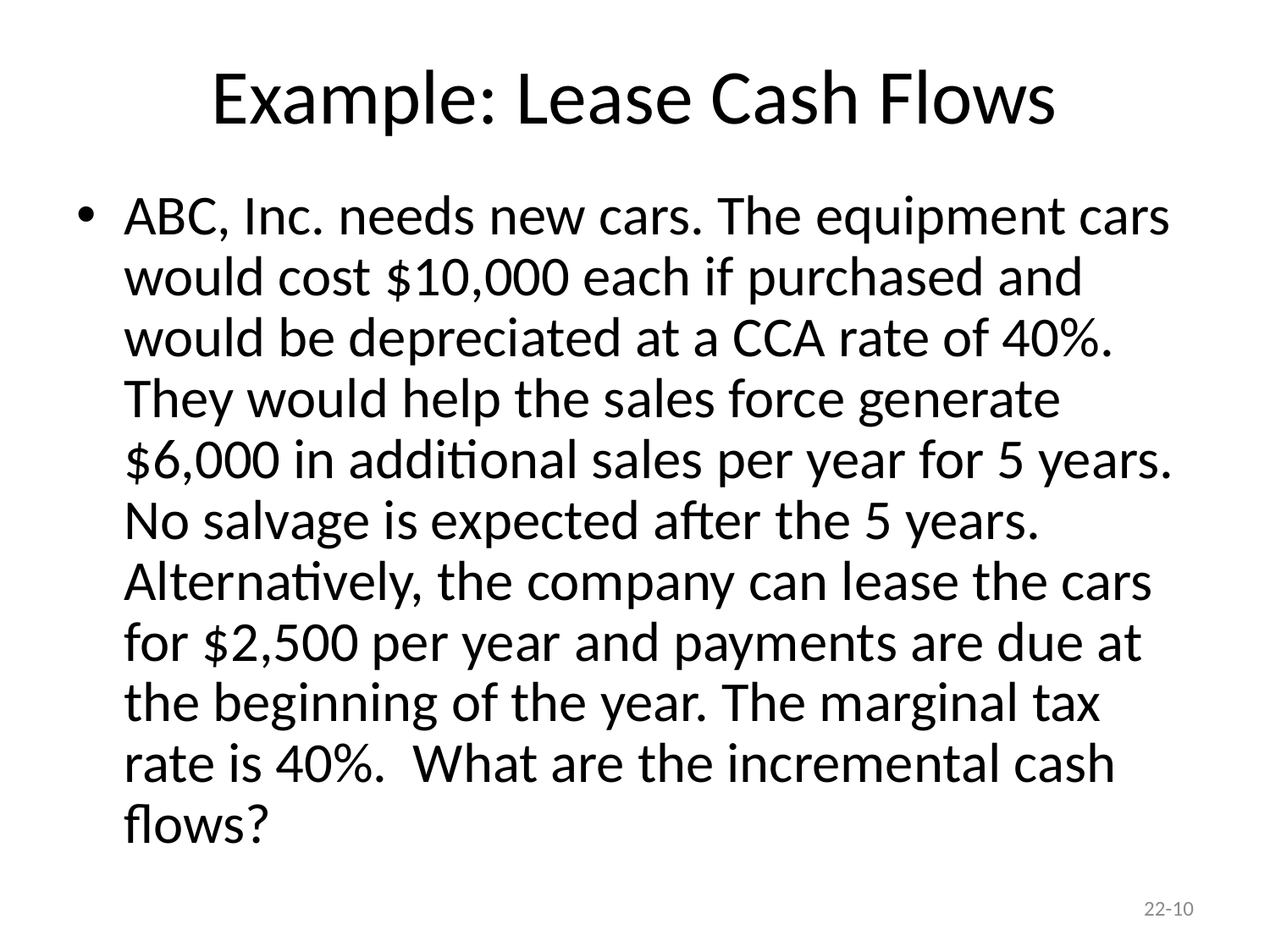

# Example: Lease Cash Flows
ABC, Inc. needs new cars. The equipment cars would cost $10,000 each if purchased and would be depreciated at a CCA rate of 40%. They would help the sales force generate $6,000 in additional sales per year for 5 years.  No salvage is expected after the 5 years. Alternatively, the company can lease the cars for $2,500 per year and payments are due at the beginning of the year. The marginal tax rate is 40%.  What are the incremental cash flows?
22-10